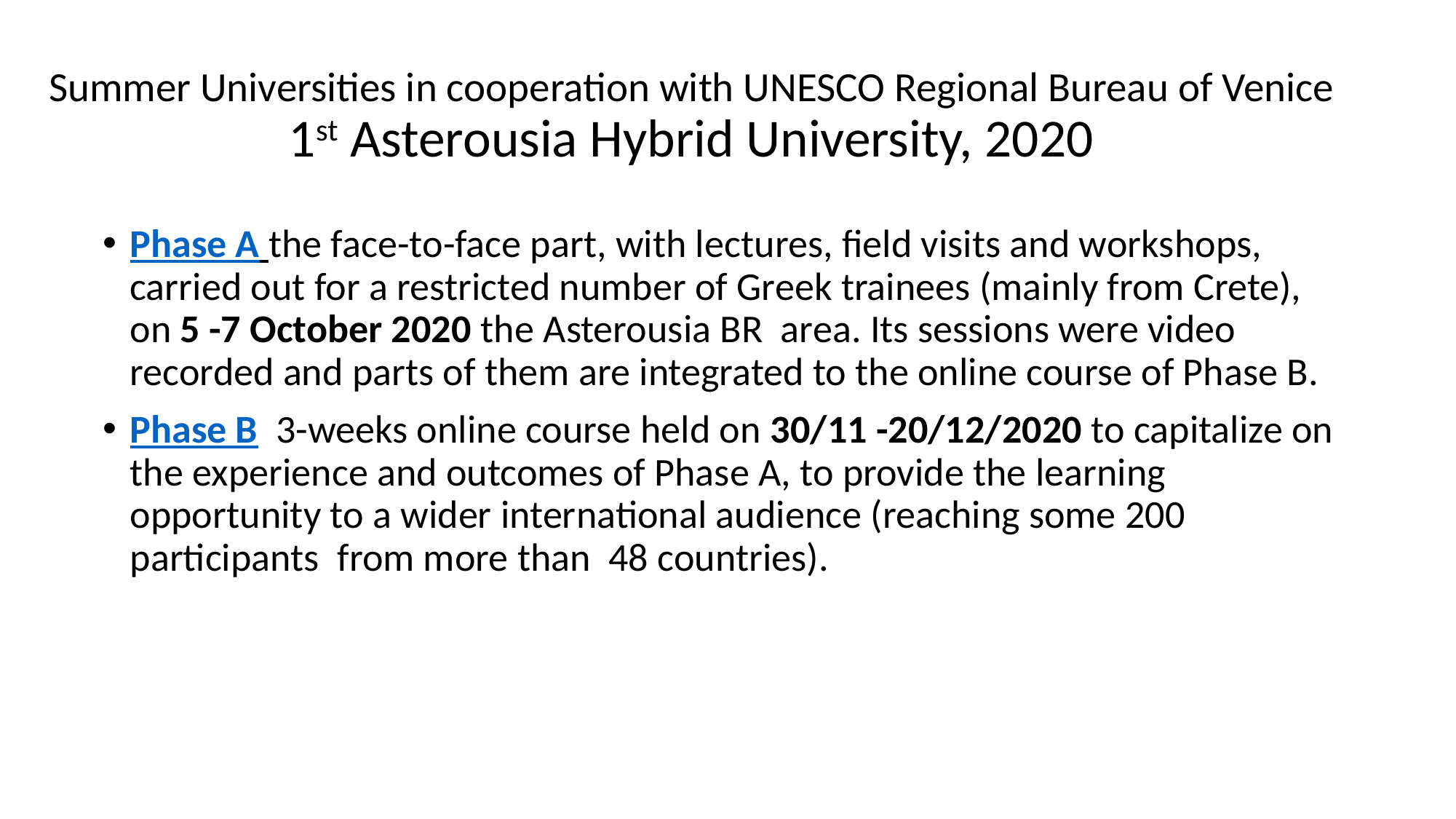

Summer Universities in cooperation with UNESCO Regional Bureau of Venice
1st Asterousia Hybrid University, 2020
Phase A the face-to-face part, with lectures, field visits and workshops, carried out for a restricted number of Greek trainees (mainly from Crete), on 5 -7 October 2020 the Asterousia BR  area. Its sessions were video recorded and parts of them are integrated to the online course of Phase B.
Phase B  3-weeks online course held on 30/11 -20/12/2020 to capitalize on the experience and outcomes of Phase A, to provide the learning opportunity to a wider international audience (reaching some 200 participants  from more than  48 countries).